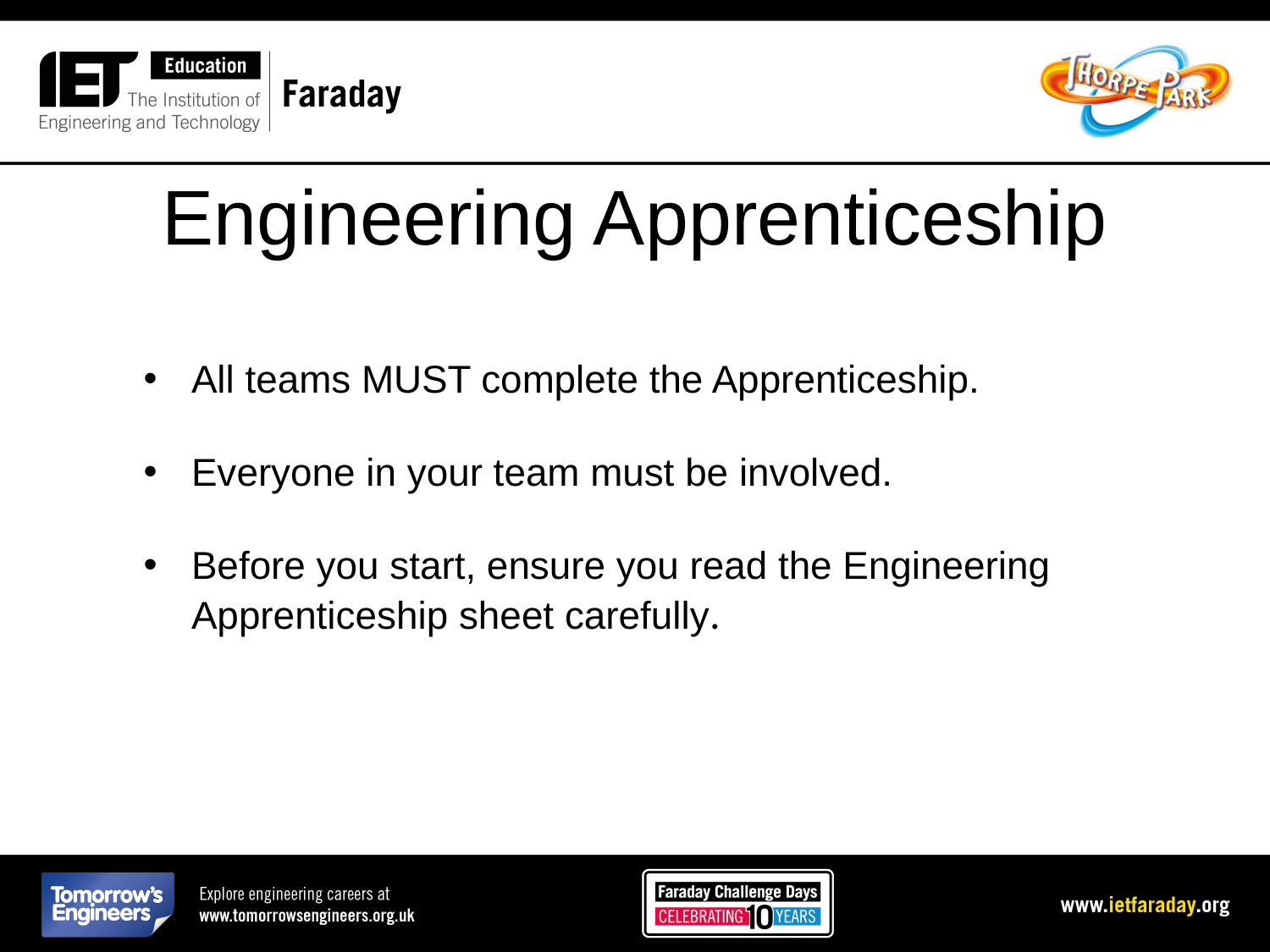

# Engineering Apprenticeship
All teams MUST complete the Apprenticeship.

Everyone in your team must be involved.

Before you start, ensure you read the Engineering Apprenticeship sheet carefully.